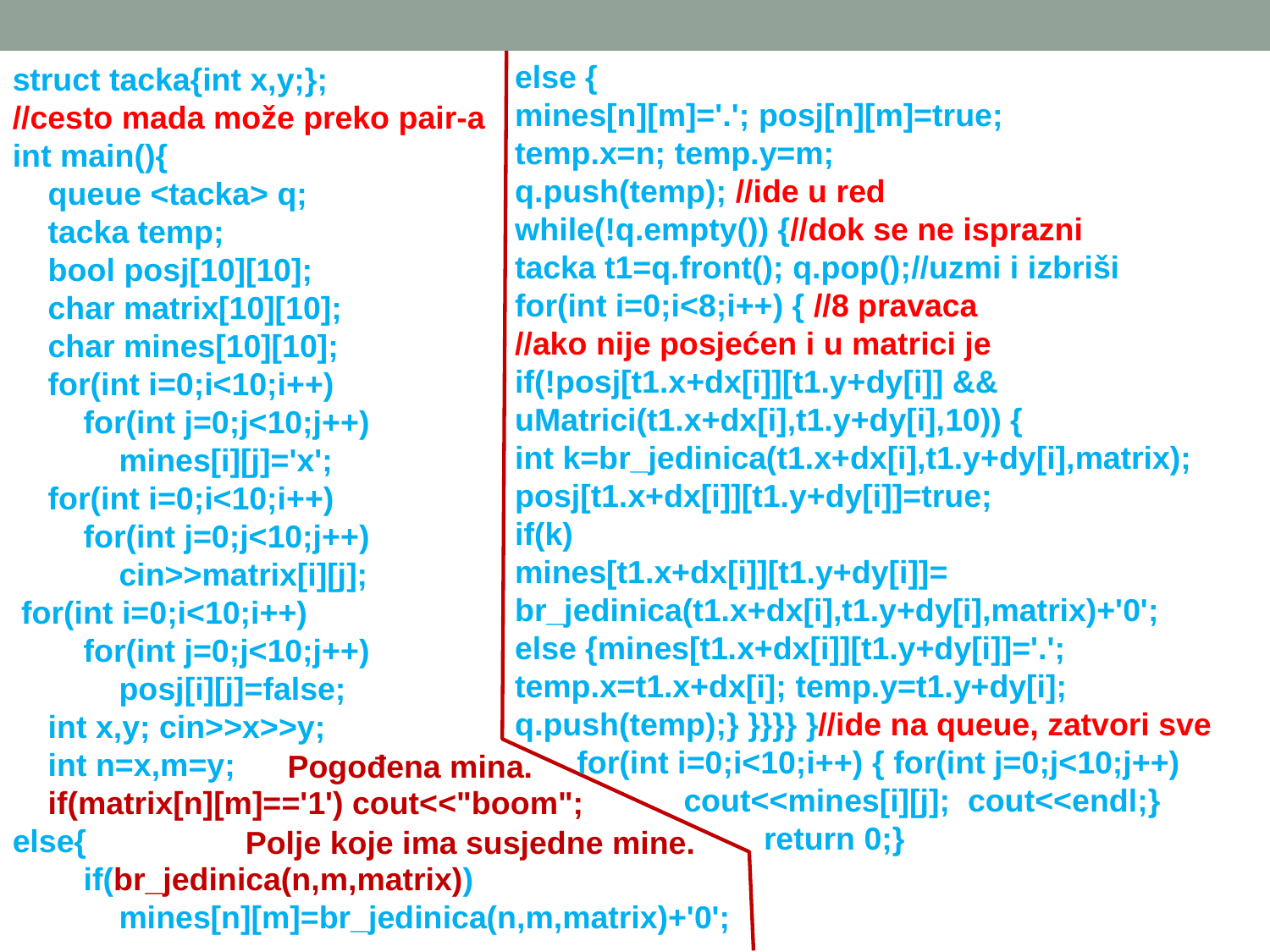

else {
mines[n][m]='.'; posj[n][m]=true;
temp.x=n; temp.y=m;
q.push(temp); //ide u red
while(!q.empty()) {//dok se ne isprazni
tacka t1=q.front(); q.pop();//uzmi i izbriši
for(int i=0;i<8;i++) { //8 pravaca
//ako nije posjećen i u matrici je
if(!posj[t1.x+dx[i]][t1.y+dy[i]] &&
uMatrici(t1.x+dx[i],t1.y+dy[i],10)) {
int k=br_jedinica(t1.x+dx[i],t1.y+dy[i],matrix);
posj[t1.x+dx[i]][t1.y+dy[i]]=true;
if(k)
mines[t1.x+dx[i]][t1.y+dy[i]]=
br_jedinica(t1.x+dx[i],t1.y+dy[i],matrix)+'0';
else {mines[t1.x+dx[i]][t1.y+dy[i]]='.';
temp.x=t1.x+dx[i]; temp.y=t1.y+dy[i];
q.push(temp);} }}}} }//ide na queue, zatvori sve
       for(int i=0;i<10;i++) { for(int j=0;j<10;j++)
                   cout<<mines[i][j];  cout<<endl;}
                            return 0;}

struct tacka{int x,y;};
//cesto mada može preko pair-a
int main(){
    queue <tacka> q;
    tacka temp;
    bool posj[10][10];
    char matrix[10][10];
    char mines[10][10];
    for(int i=0;i<10;i++)
        for(int j=0;j<10;j++)
            mines[i][j]='x';
    for(int i=0;i<10;i++)
        for(int j=0;j<10;j++)
            cin>>matrix[i][j];
 for(int i=0;i<10;i++)
        for(int j=0;j<10;j++)
            posj[i][j]=false;
    int x,y; cin>>x>>y;
    int n=x,m=y;
    if(matrix[n][m]=='1') cout<<"boom";
else{
        if(br_jedinica(n,m,matrix))
            mines[n][m]=br_jedinica(n,m,matrix)+'0';

Pogođena mina.
Polje koje ima susjedne mine.